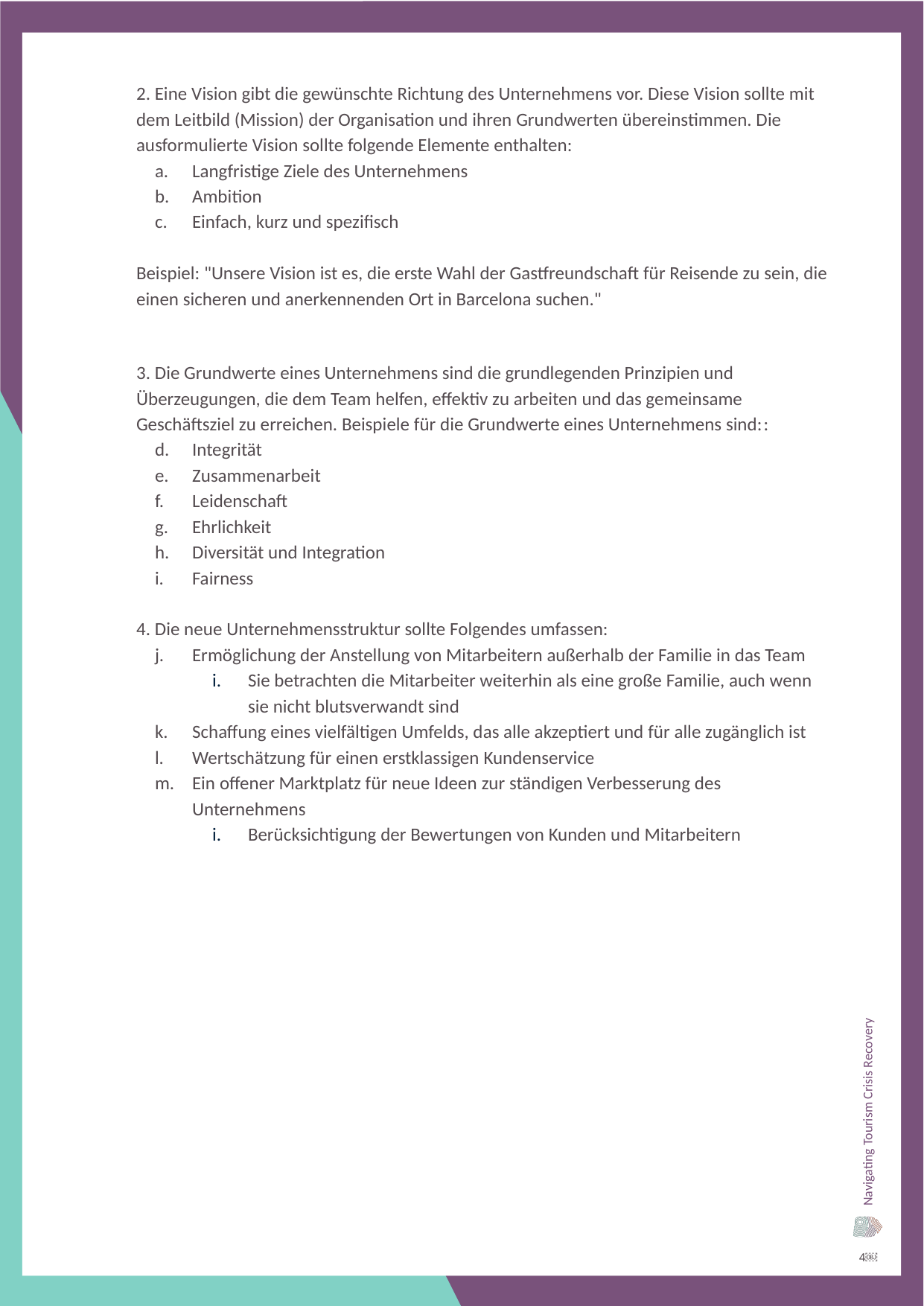

2. Eine Vision gibt die gewünschte Richtung des Unternehmens vor. Diese Vision sollte mit dem Leitbild (Mission) der Organisation und ihren Grundwerten übereinstimmen. Die ausformulierte Vision sollte folgende Elemente enthalten:
Langfristige Ziele des Unternehmens
Ambition
Einfach, kurz und spezifisch

Beispiel: "Unsere Vision ist es, die erste Wahl der Gastfreundschaft für Reisende zu sein, die einen sicheren und anerkennenden Ort in Barcelona suchen."

3. Die Grundwerte eines Unternehmens sind die grundlegenden Prinzipien und Überzeugungen, die dem Team helfen, effektiv zu arbeiten und das gemeinsame Geschäftsziel zu erreichen. Beispiele für die Grundwerte eines Unternehmens sind::
Integrität
Zusammenarbeit
Leidenschaft
Ehrlichkeit
Diversität und Integration
Fairness

4. Die neue Unternehmensstruktur sollte Folgendes umfassen:
Ermöglichung der Anstellung von Mitarbeitern außerhalb der Familie in das Team
Sie betrachten die Mitarbeiter weiterhin als eine große Familie, auch wenn sie nicht blutsverwandt sind
Schaffung eines vielfältigen Umfelds, das alle akzeptiert und für alle zugänglich ist
Wertschätzung für einen erstklassigen Kundenservice
Ein offener Marktplatz für neue Ideen zur ständigen Verbesserung des Unternehmens
Berücksichtigung der Bewertungen von Kunden und Mitarbeitern